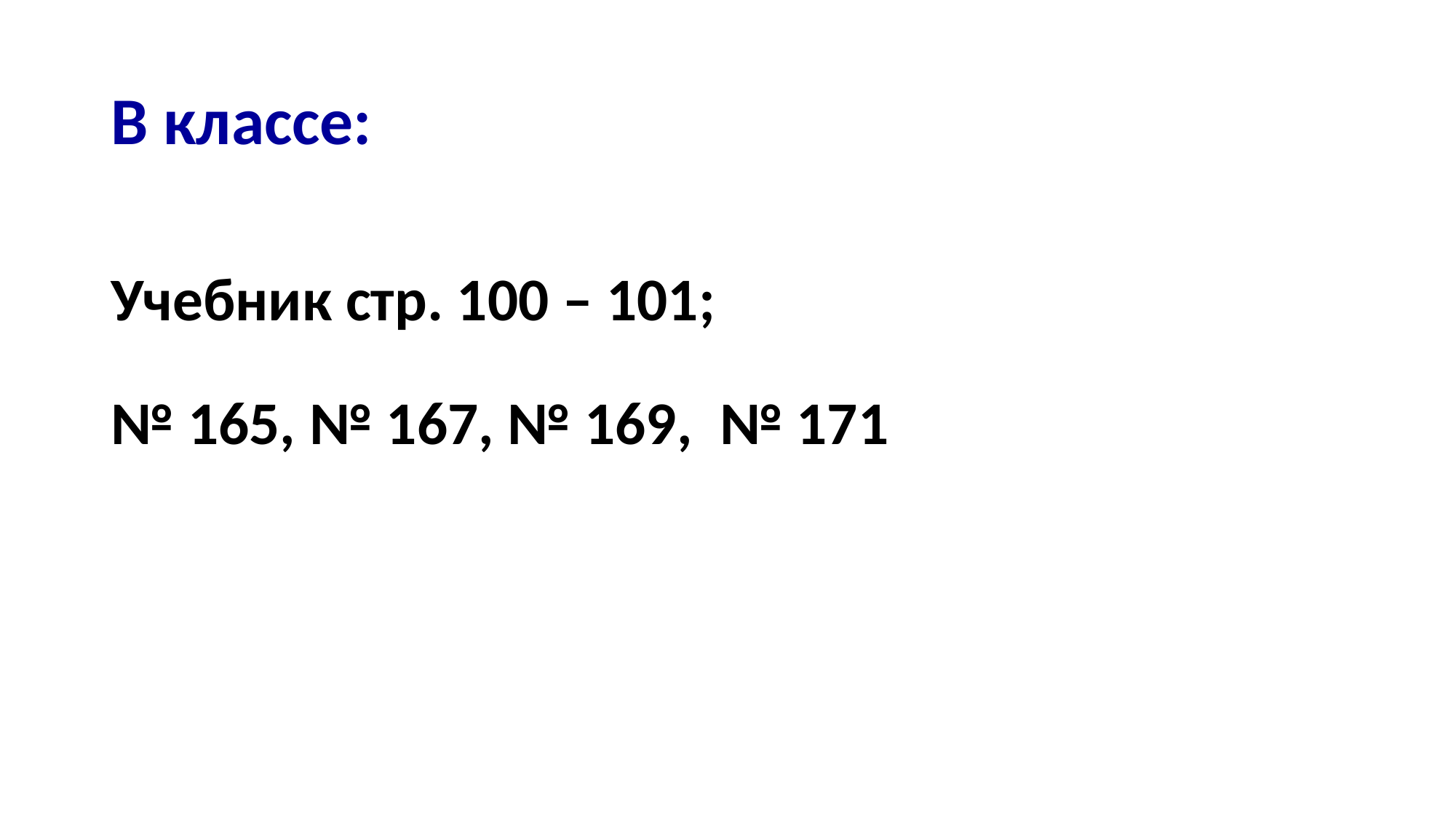

# В классе:
Учебник стр. 100 – 101;
№ 165, № 167, № 169,  № 171